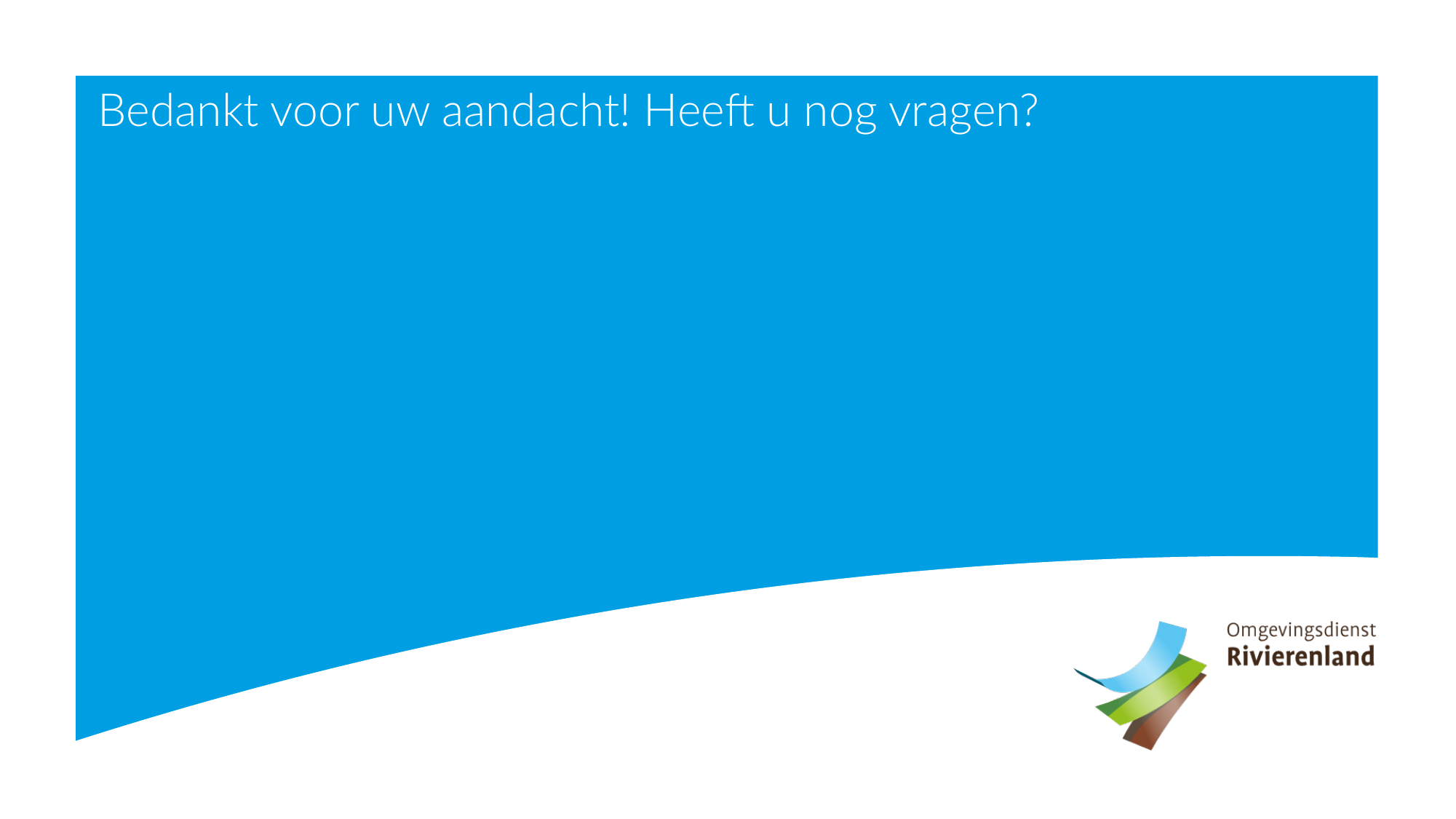

# Bedankt voor uw aandacht! Heeft u nog vragen?